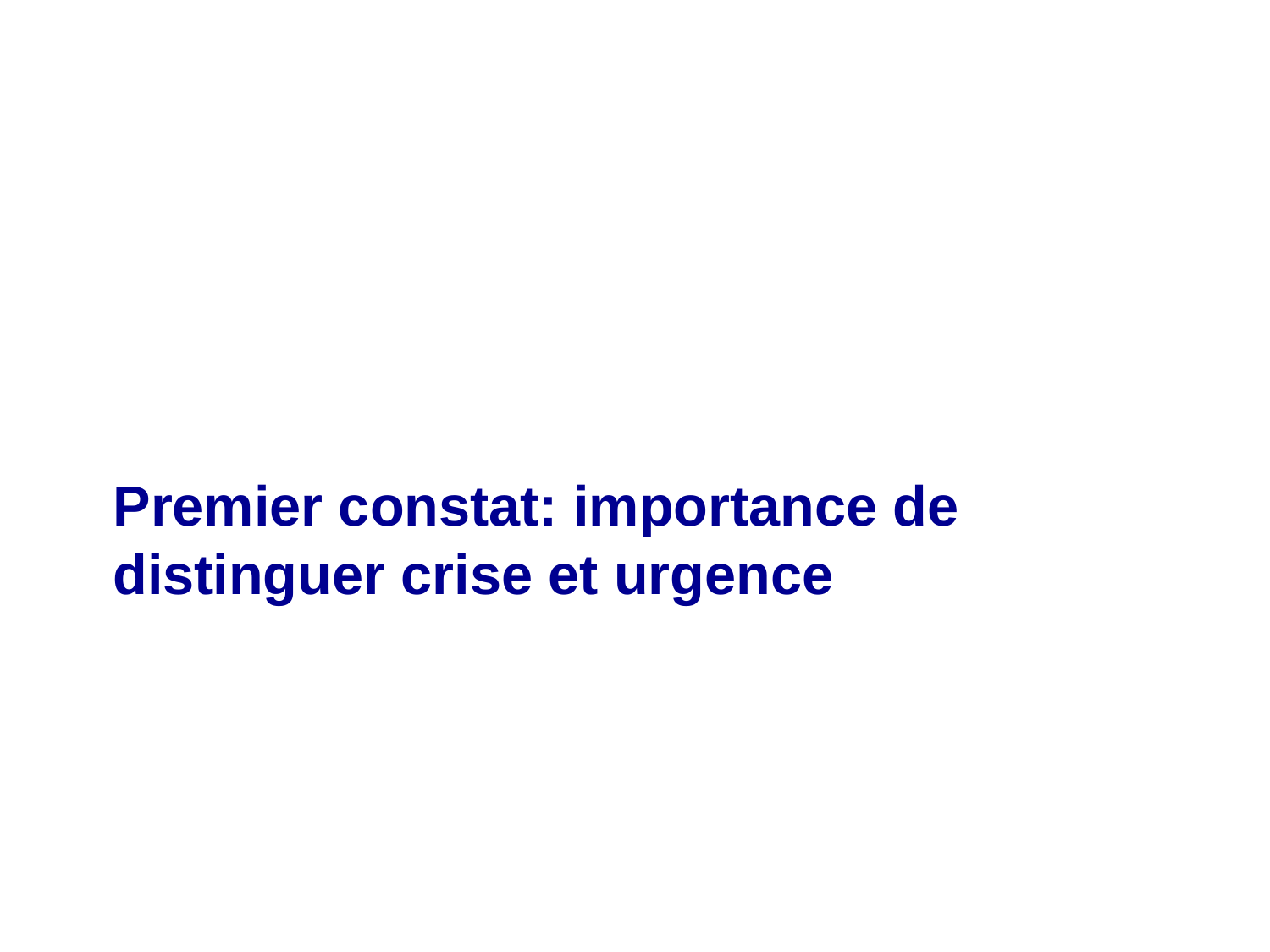

Premier constat: importance de distinguer crise et urgence